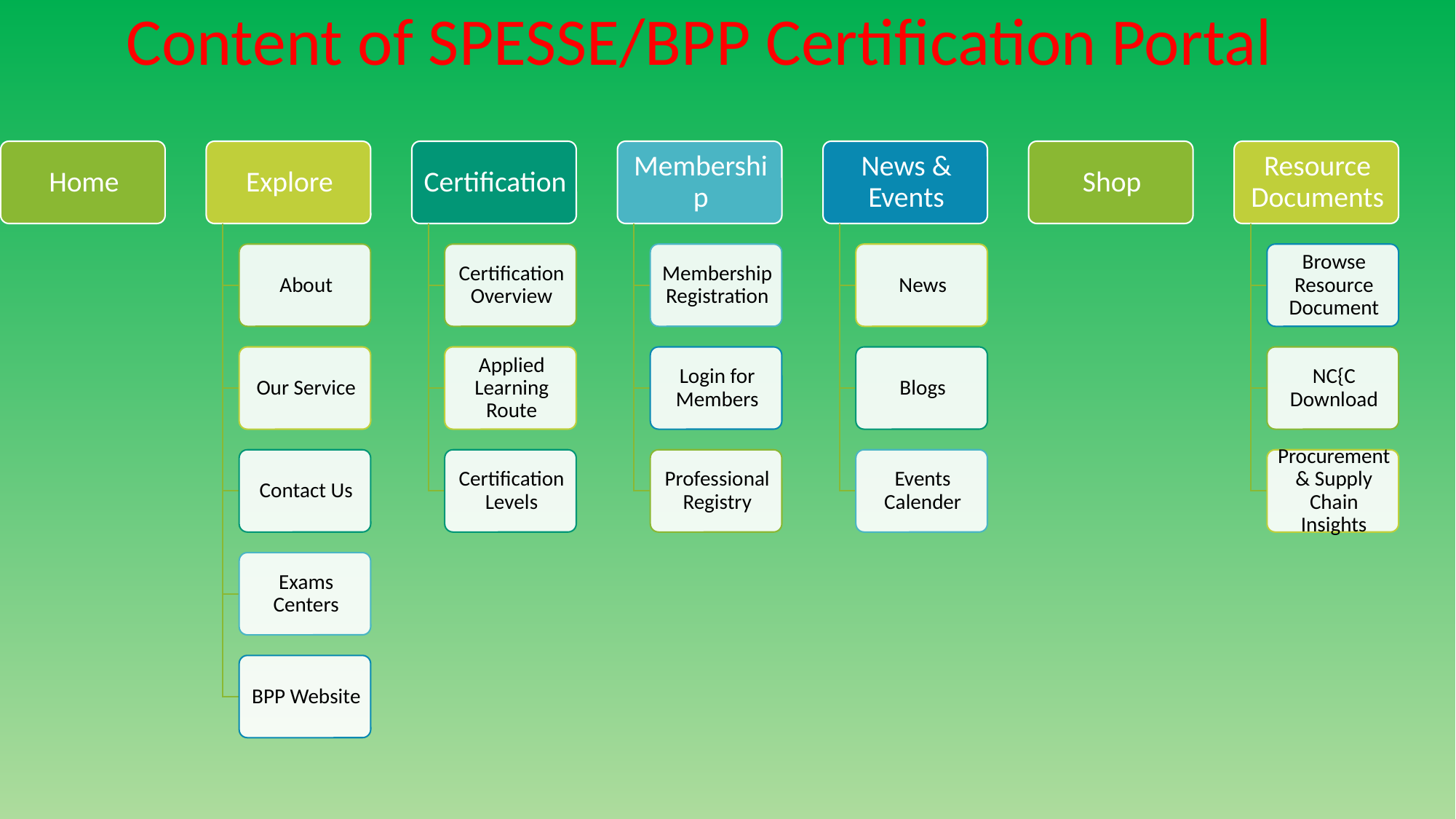

# Content of SPESSE/BPP Certification Portal
Home
Explore
About
Our Service
Contact Us
Exams Centers
BPP Website
Certification
Certification Overview
Applied Learning Route
Certification Levels
Membership
Membership Registration
Login for Members
Professional Registry
News & Events
News
Blogs
Events Calender
Shop
Resource Documents
Browse Resource Document
NC{C Download
Procurement & Supply Chain Insights